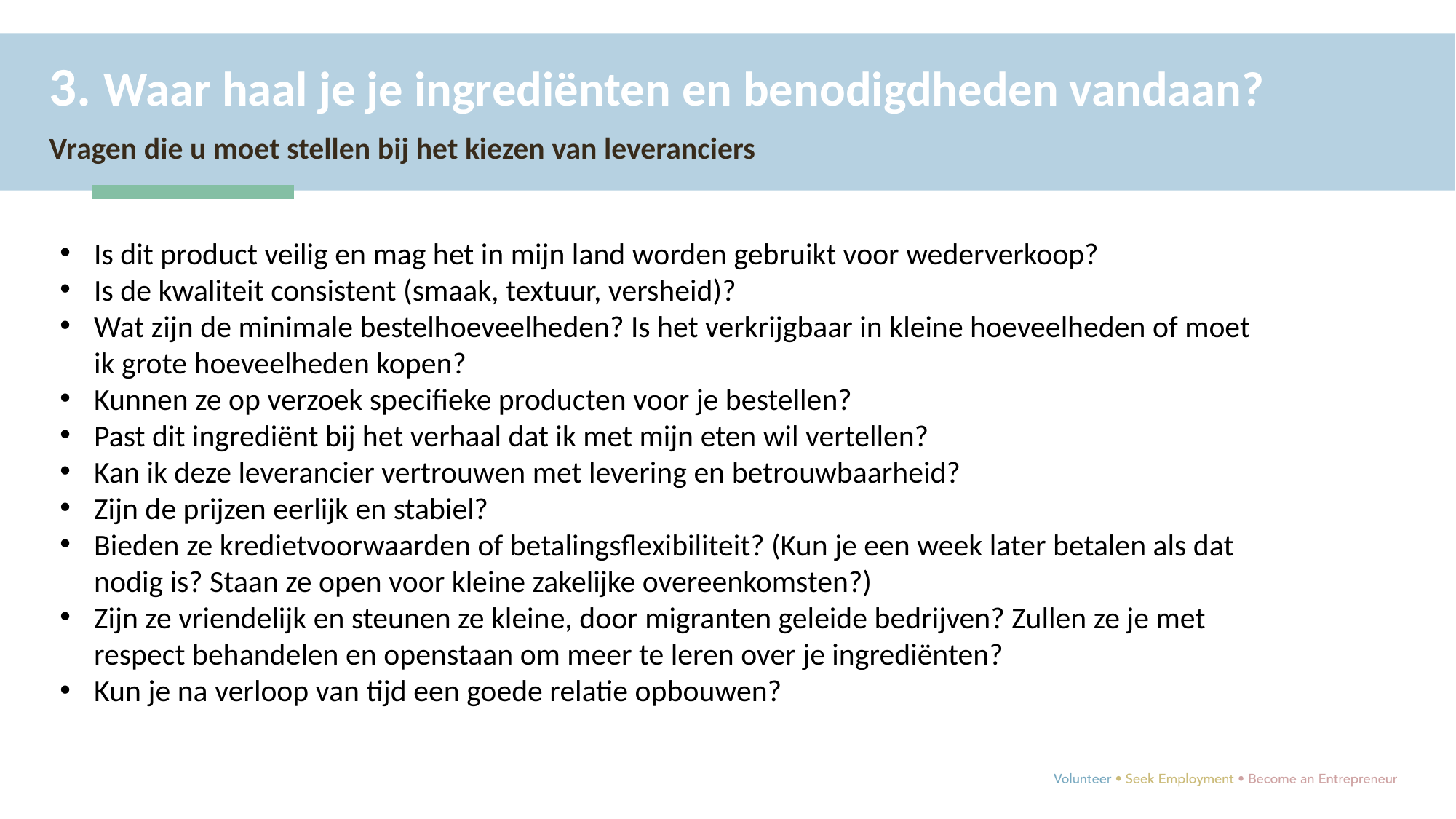

3. Waar haal je je ingrediënten en benodigdheden vandaan?
Vragen die u moet stellen bij het kiezen van leveranciers

Is dit product veilig en mag het in mijn land worden gebruikt voor wederverkoop?
Is de kwaliteit consistent (smaak, textuur, versheid)?
Wat zijn de minimale bestelhoeveelheden? Is het verkrijgbaar in kleine hoeveelheden of moet ik grote hoeveelheden kopen?
Kunnen ze op verzoek specifieke producten voor je bestellen?
Past dit ingrediënt bij het verhaal dat ik met mijn eten wil vertellen?
Kan ik deze leverancier vertrouwen met levering en betrouwbaarheid?
Zijn de prijzen eerlijk en stabiel?
Bieden ze kredietvoorwaarden of betalingsflexibiliteit? (Kun je een week later betalen als dat nodig is? Staan ze open voor kleine zakelijke overeenkomsten?)
Zijn ze vriendelijk en steunen ze kleine, door migranten geleide bedrijven? Zullen ze je met respect behandelen en openstaan om meer te leren over je ingrediënten?
Kun je na verloop van tijd een goede relatie opbouwen?